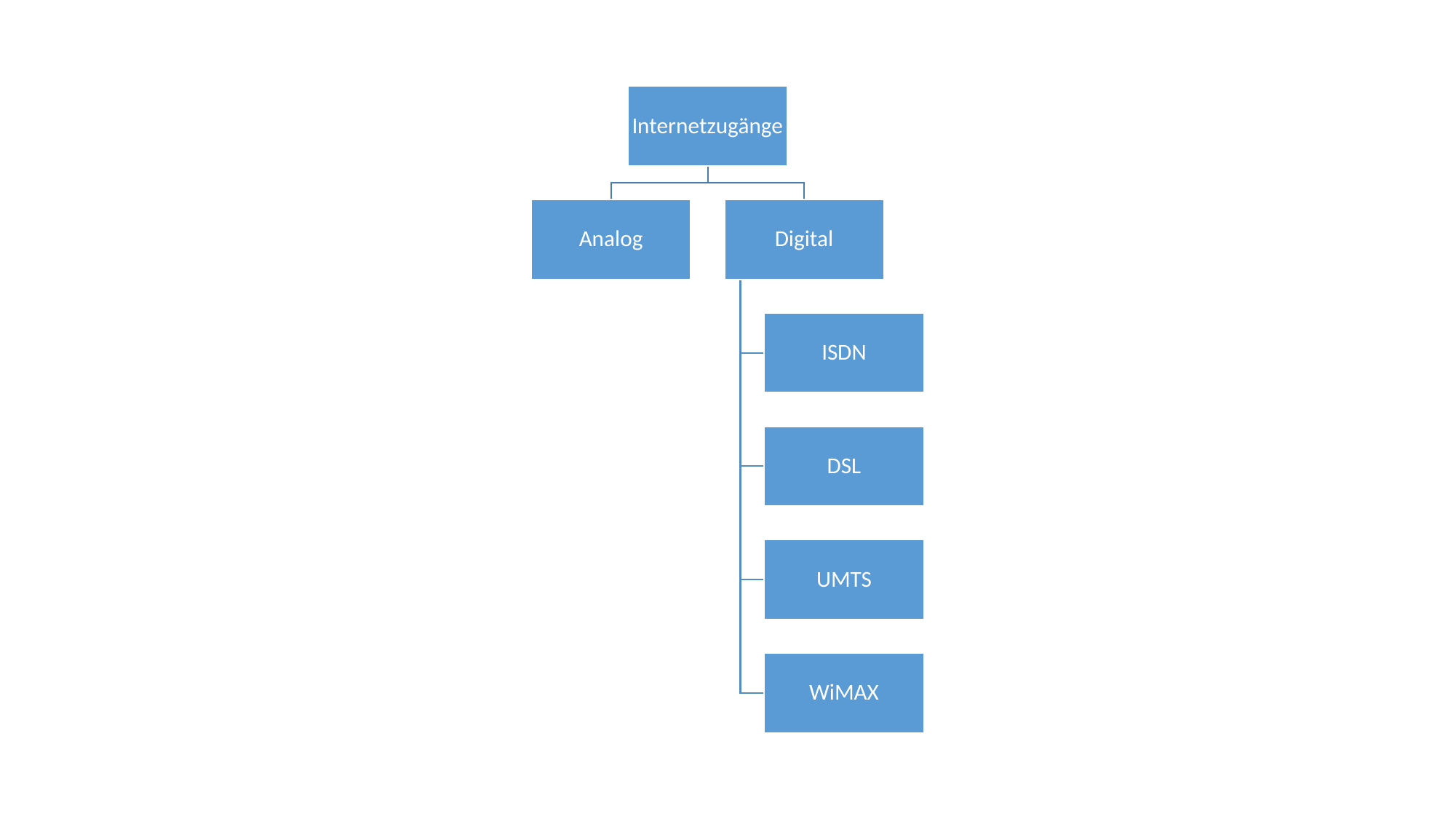

Internetzugänge
Analog
Digital
ISDN
DSL
UMTS
WiMAX